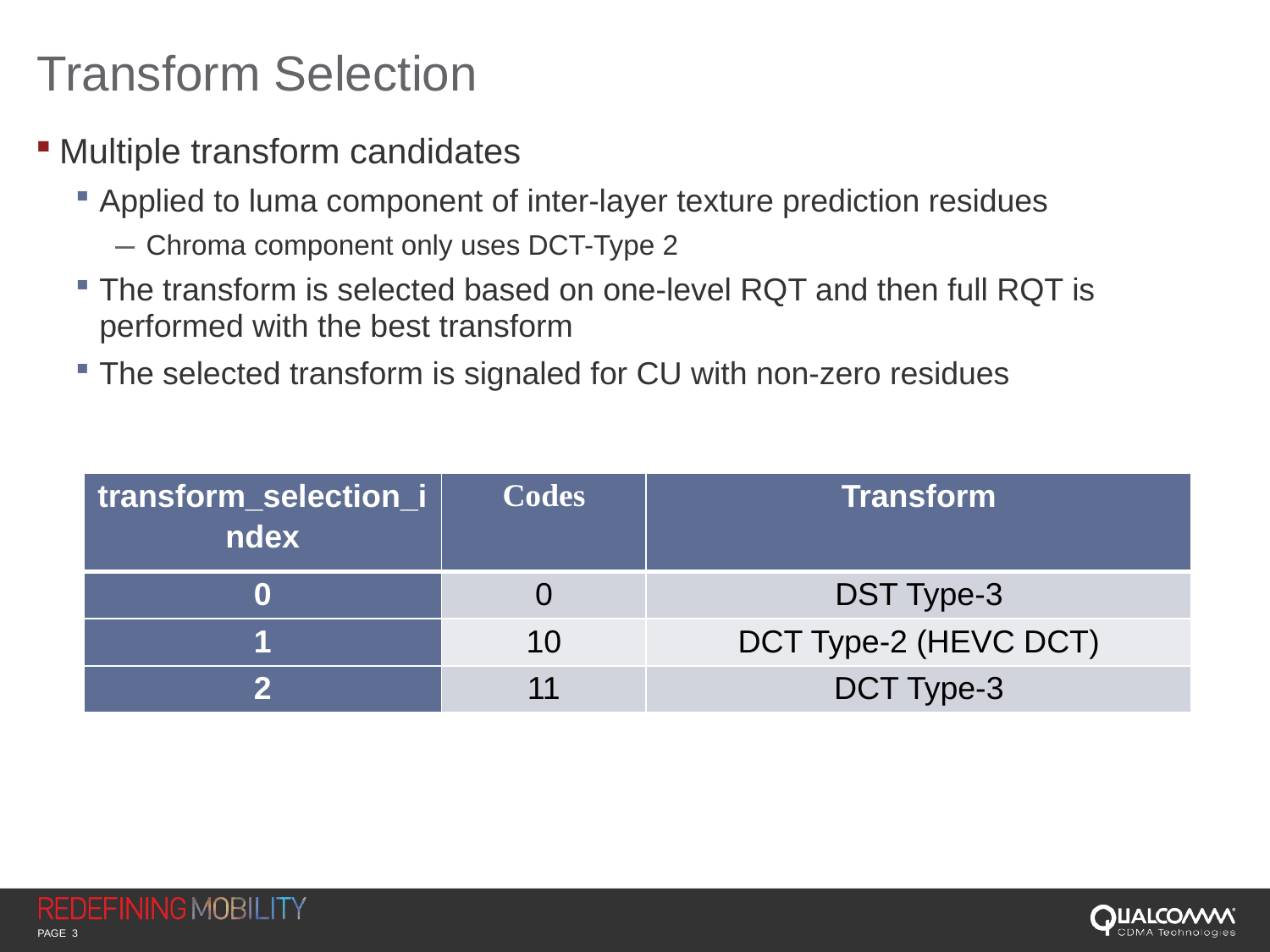

# Transform Selection
Multiple transform candidates
Applied to luma component of inter-layer texture prediction residues
Chroma component only uses DCT-Type 2
The transform is selected based on one-level RQT and then full RQT is performed with the best transform
The selected transform is signaled for CU with non-zero residues

| transform\_selection\_index | Codes | Transform |
| --- | --- | --- |
| 0 | 0 | DST Type-3 |
| 1 | 10 | DCT Type-2 (HEVC DCT) |
| 2 | 11 | DCT Type-3 |